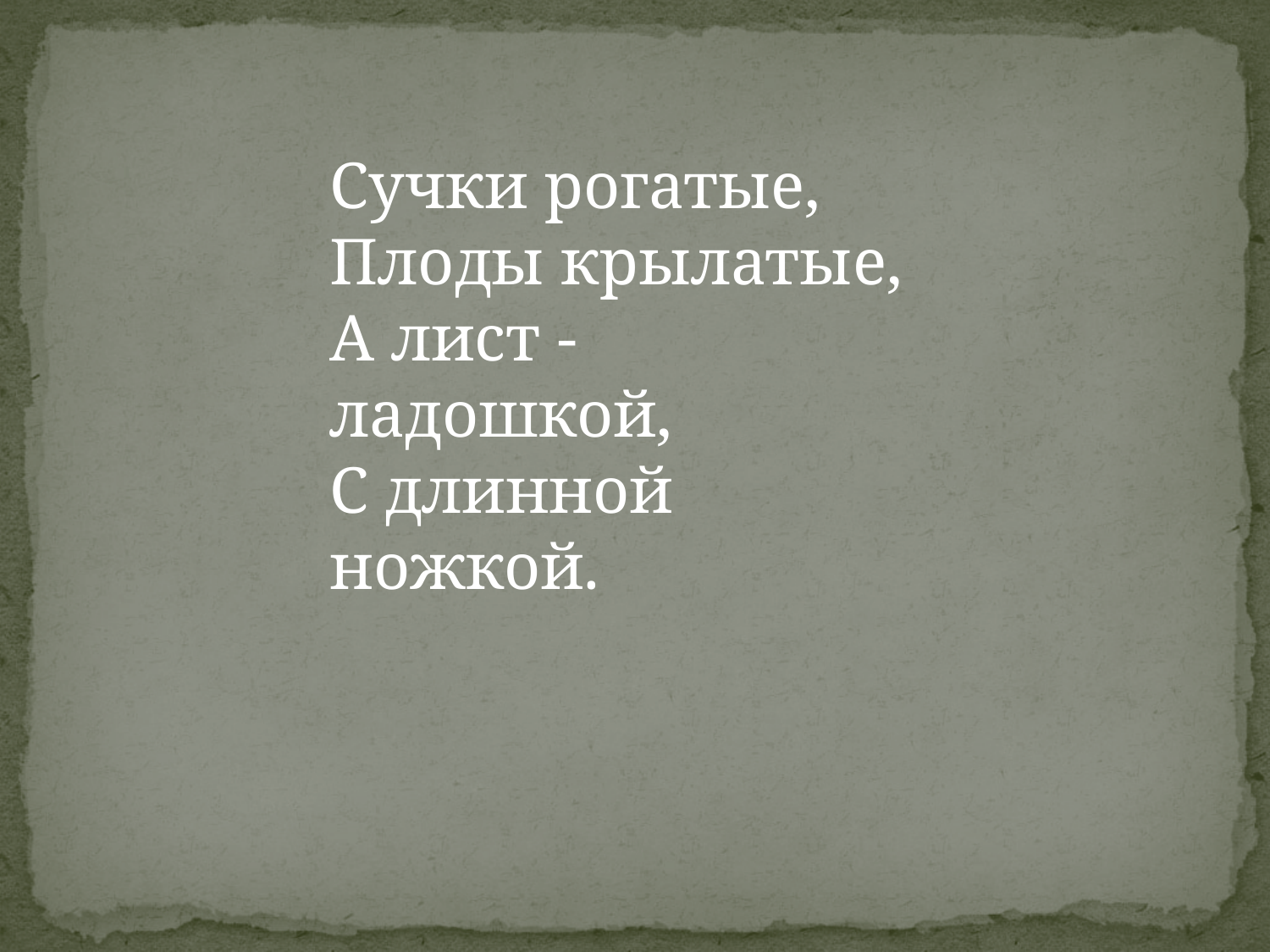

Сучки рогатые, 
Плоды крылатые, 
А лист - ладошкой, 
С длинной ножкой.